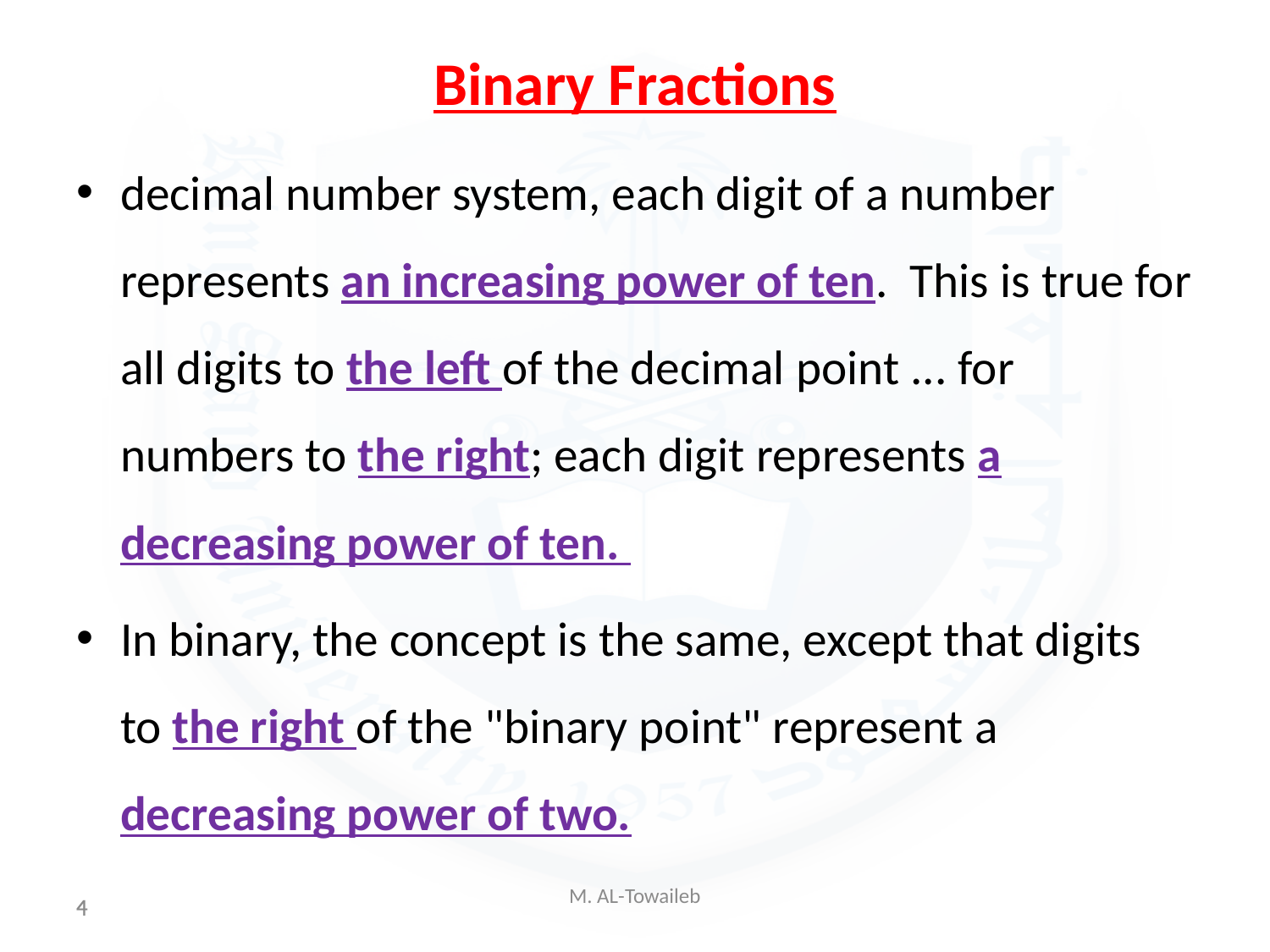

# Binary Fractions
decimal number system, each digit of a number represents an increasing power of ten.  This is true for all digits to the left of the decimal point ... for numbers to the right; each digit represents a decreasing power of ten.
In binary, the concept is the same, except that digits to the right of the "binary point" represent a decreasing power of two.

4
M. AL-Towaileb